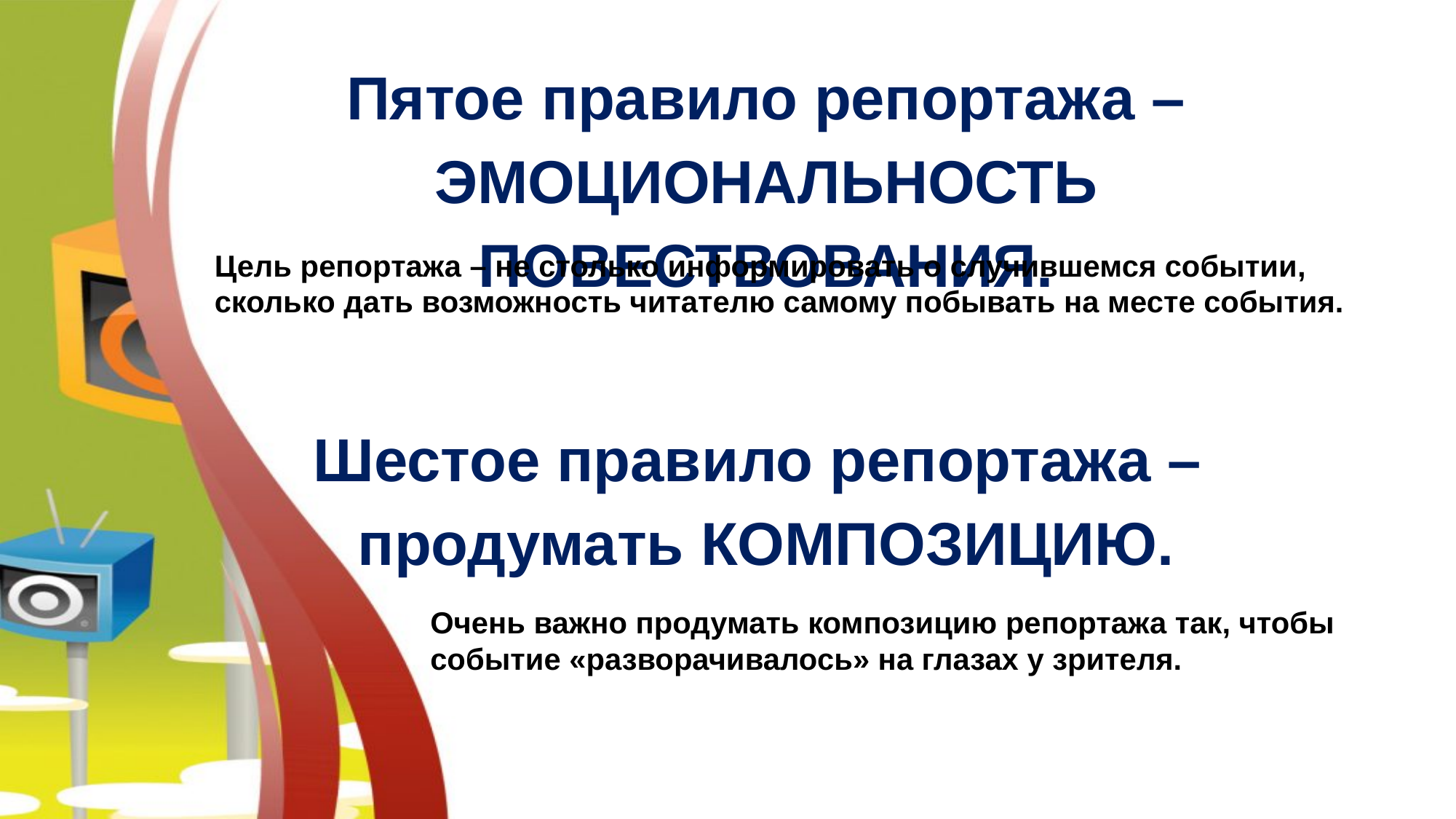

Пятое правило репортажа – ЭМОЦИОНАЛЬНОСТЬ ПОВЕСТВОВАНИЯ.

Цель репортажа – не столько информировать о случившемся событии, сколько дать возможность читателю самому побывать на месте события.
Шестое правило репортажа –
продумать КОМПОЗИЦИЮ.
Очень важно продумать композицию репортажа так, чтобы событие «разворачивалось» на глазах у зрителя.